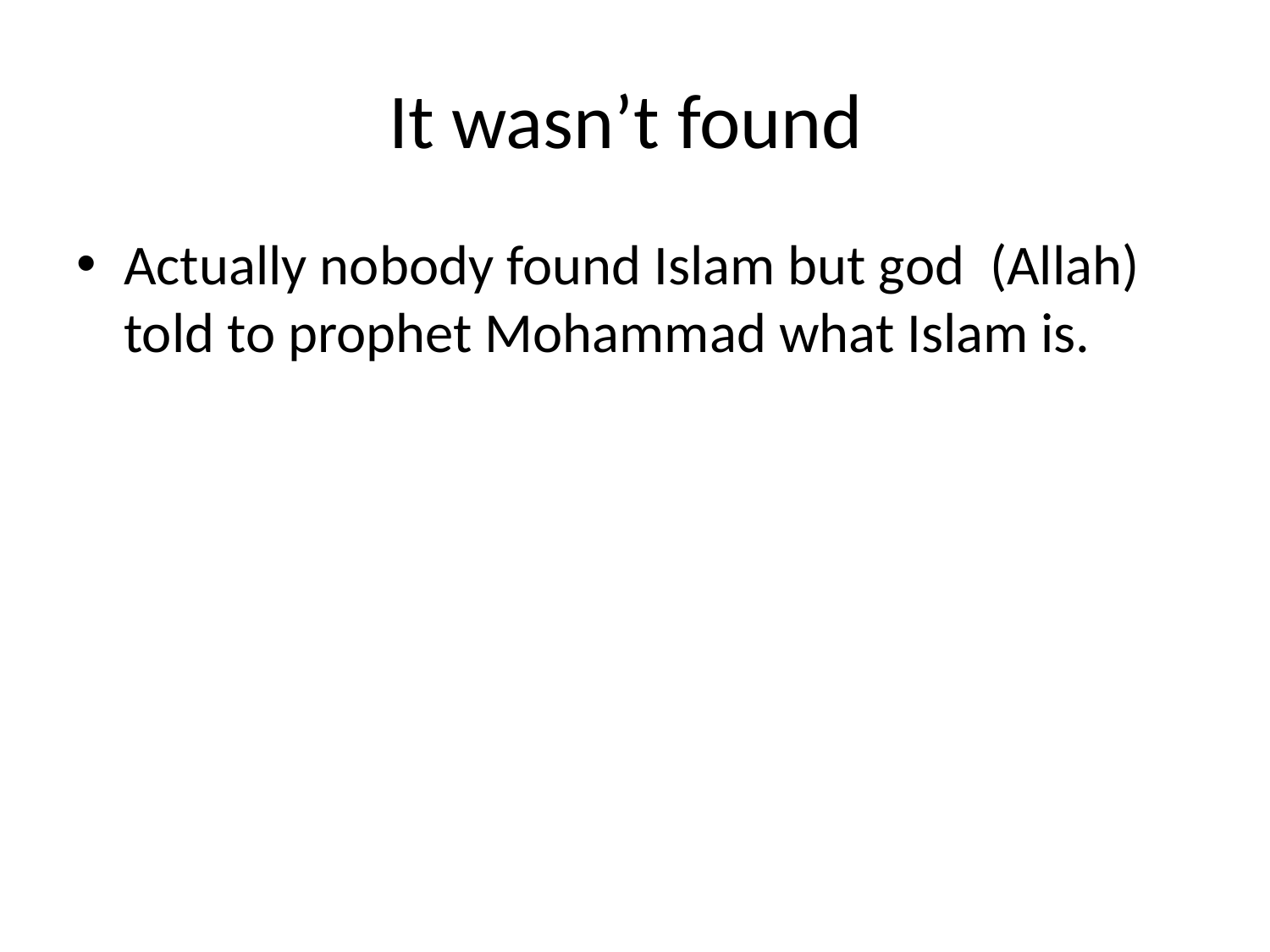

# It wasn’t found
Actually nobody found Islam but god  (Allah) told to prophet Mohammad what Islam is.